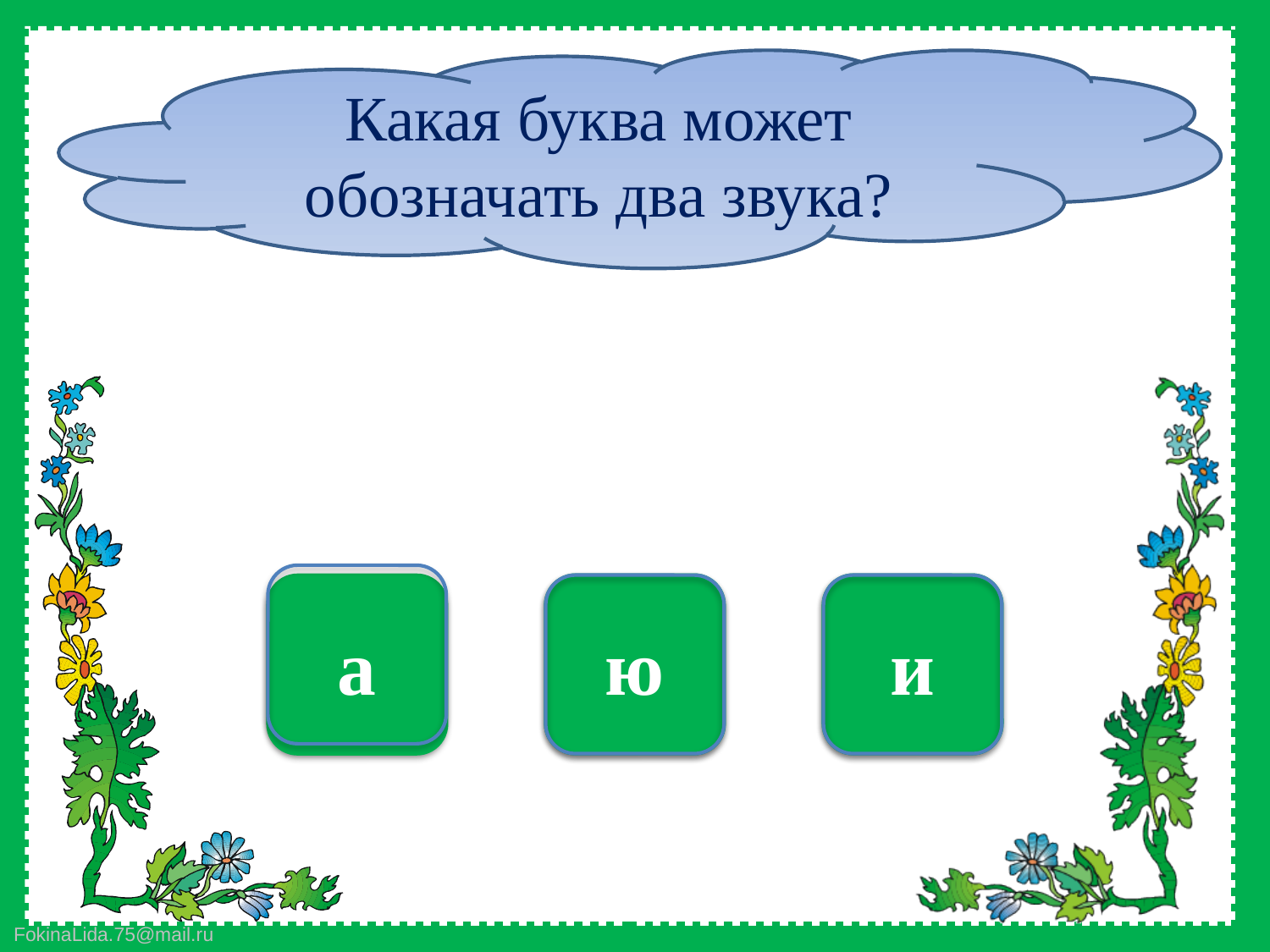

Какая буква может обозначать два звука?

да
нет
ю

нет
и

а